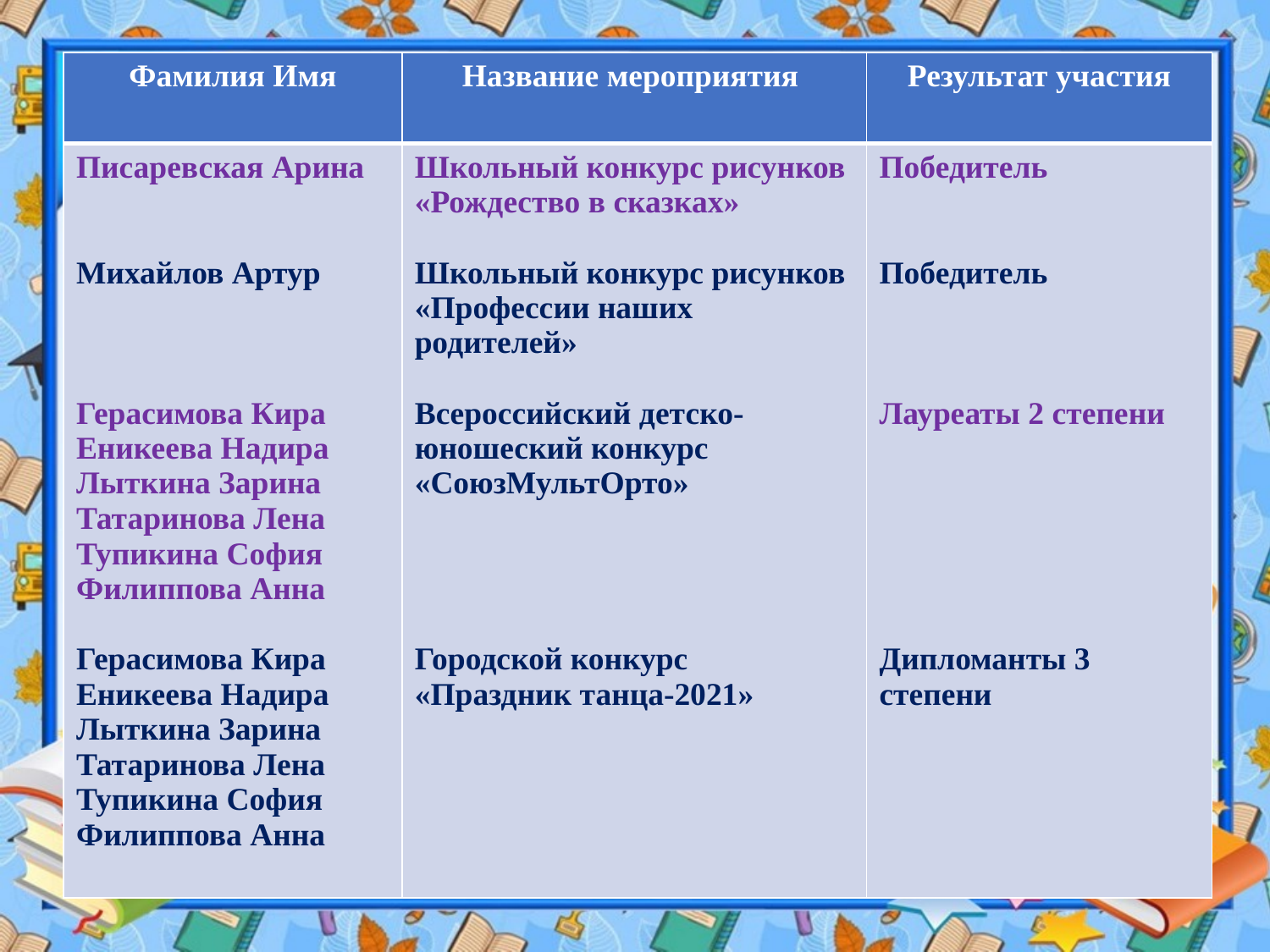

| Фамилия Имя | Название мероприятия | Результат участия |
| --- | --- | --- |
| Писаревская Арина Михайлов Артур Герасимова Кира Еникеева Надира Лыткина Зарина Татаринова Лена Тупикина София Филиппова Анна Герасимова Кира Еникеева Надира Лыткина Зарина Татаринова Лена Тупикина София Филиппова Анна | Школьный конкурс рисунков «Рождество в сказках» Школьный конкурс рисунков «Профессии наших родителей» Всероссийский детско-юношеский конкурс «СоюзМультОрто» Городской конкурс «Праздник танца-2021» | Победитель Победитель Лауреаты 2 степени Дипломанты 3 степени |
#